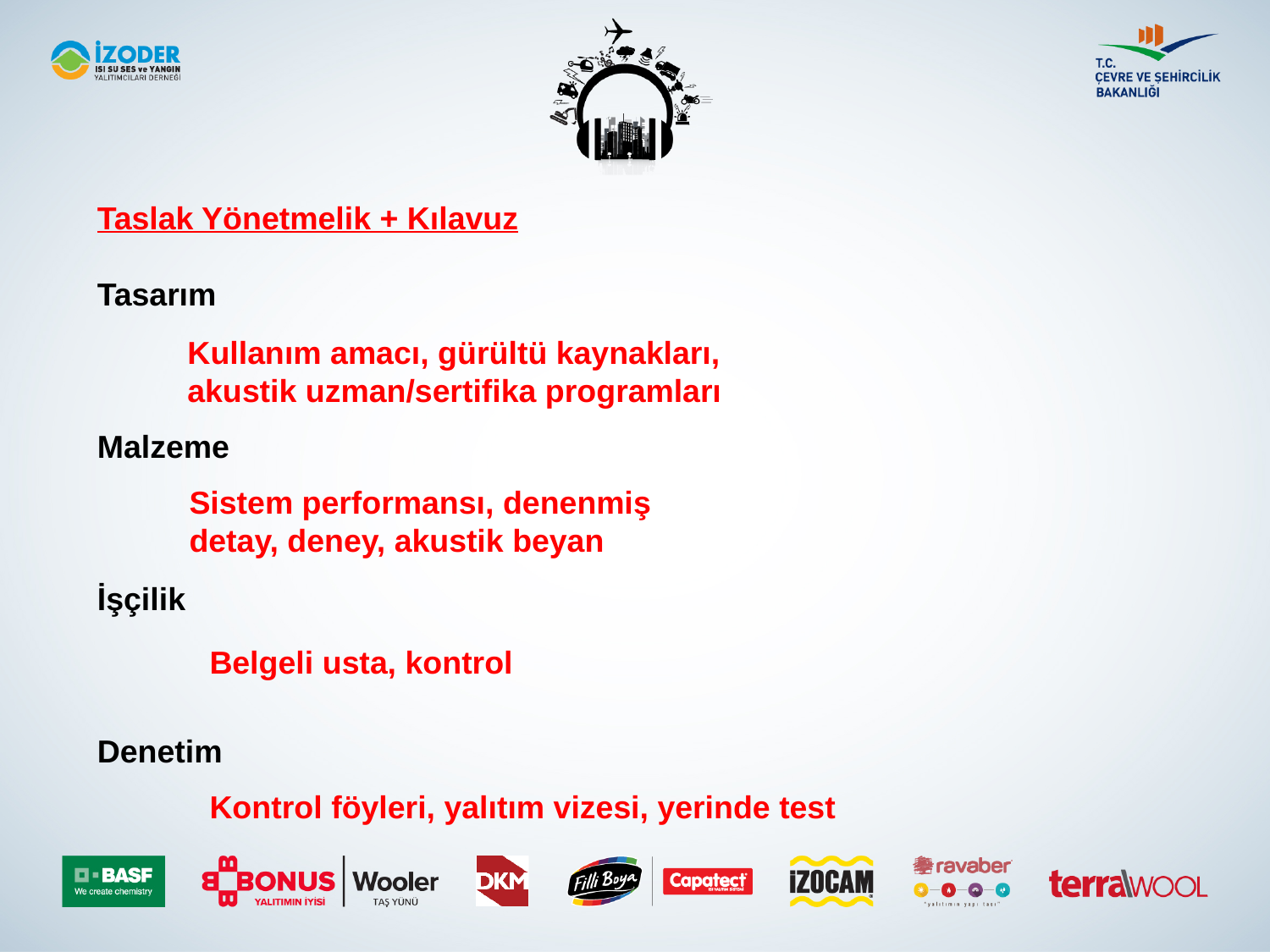

Taslak Yönetmelik + Kılavuz

Tasarım

Malzeme

İşçilik

Denetim
Kullanım amacı, gürültü kaynakları, akustik uzman/sertifika programları
Sistem performansı, denenmiş detay, deney, akustik beyan
Belgeli usta, kontrol
Kontrol föyleri, yalıtım vizesi, yerinde test